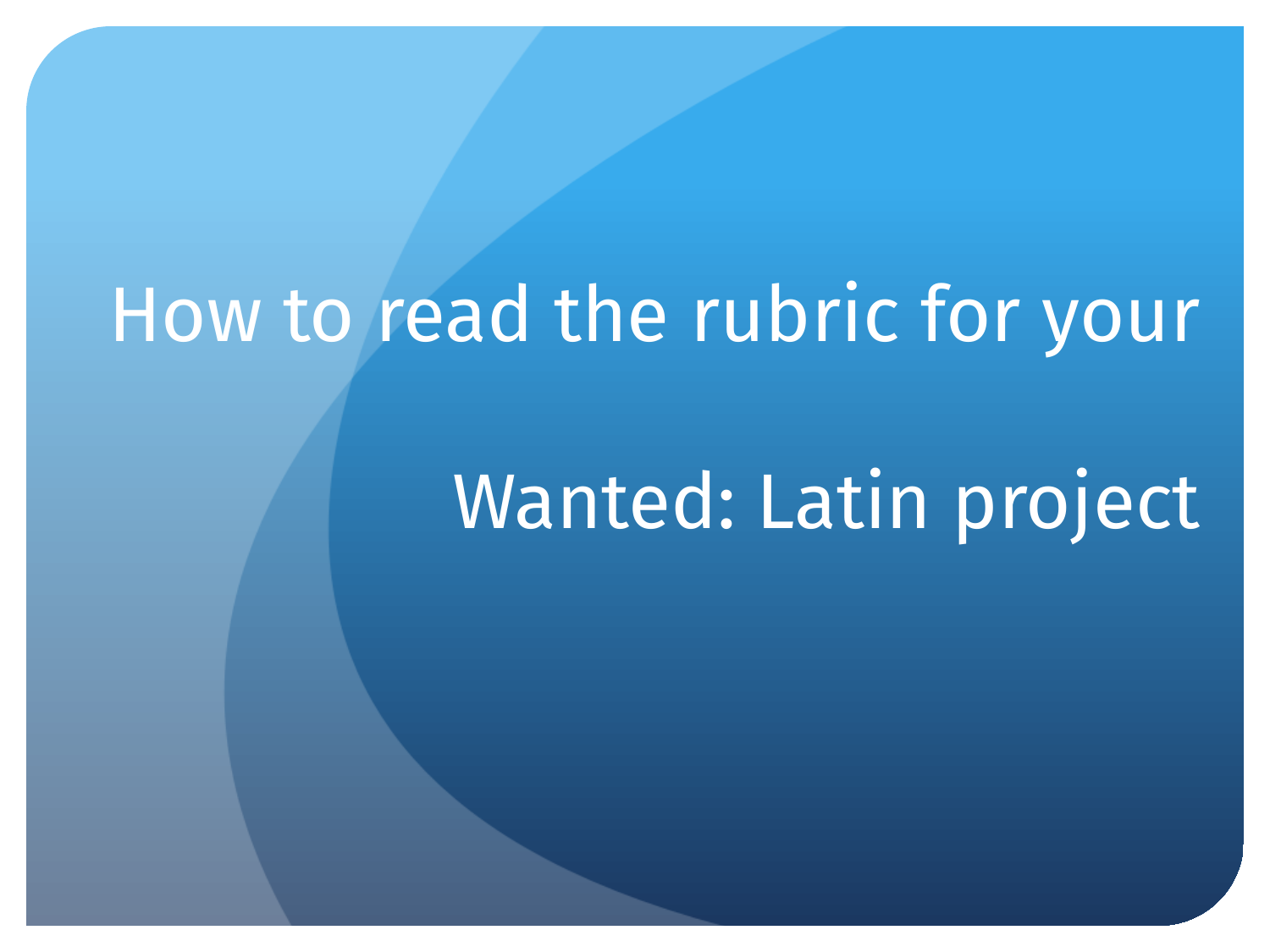

# How to read the rubric for your Wanted: Latin project